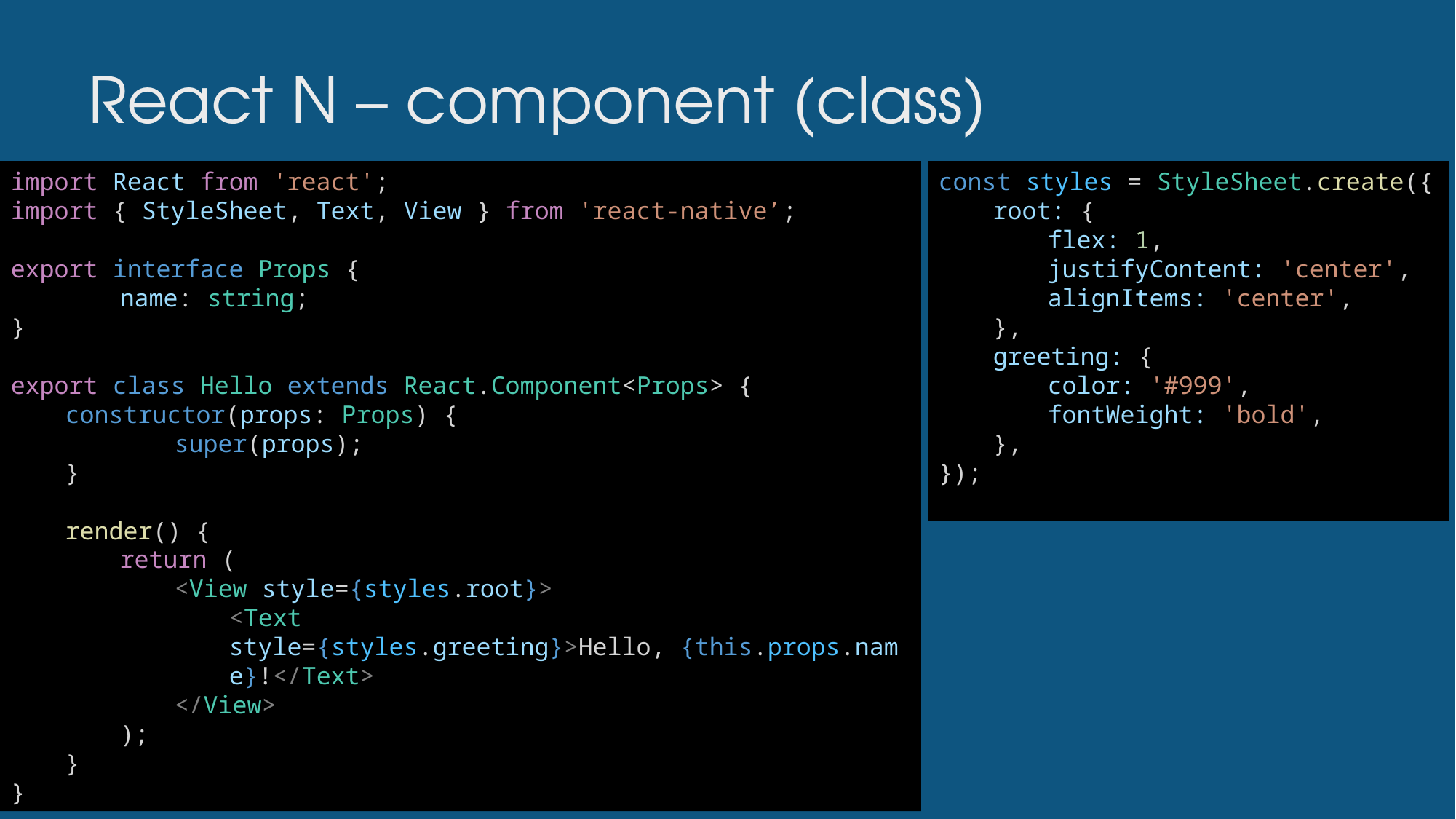

12
# React N – component (class)
import React from 'react';
import { StyleSheet, Text, View } from 'react-native’;

export interface Props {
	name: string;
}

export class Hello extends React.Component<Props> {
constructor(props: Props) {
	super(props);
}

render() {
return (
<View style={styles.root}>
<Text style={styles.greeting}>Hello, {this.props.name}!</Text>
</View>
);
}
}
const styles = StyleSheet.create({
root: {
flex: 1,
justifyContent: 'center',
alignItems: 'center',
},
greeting: {
color: '#999',
fontWeight: 'bold',
},
});